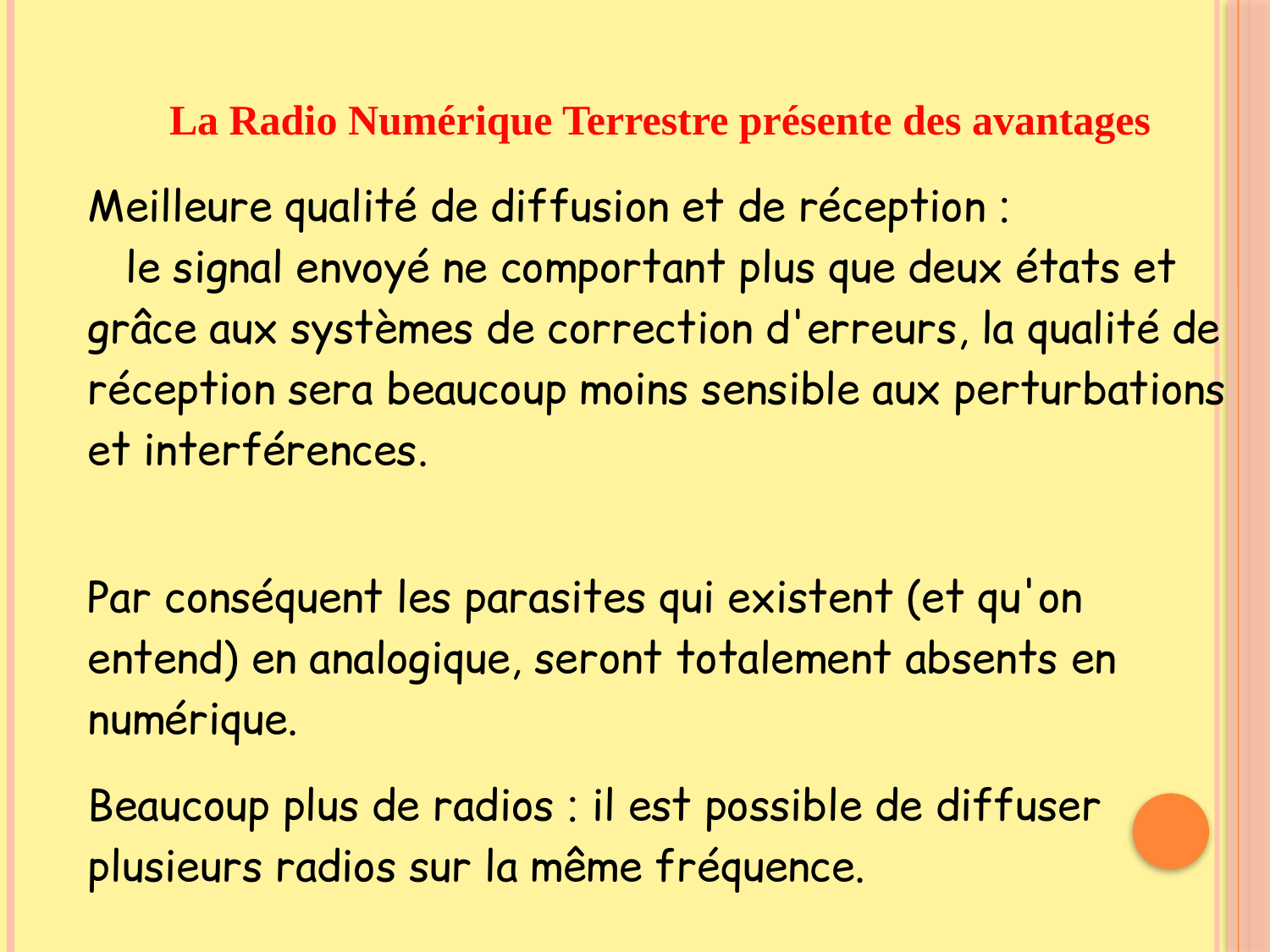

La Radio Numérique Terrestre présente des avantages
Meilleure qualité de diffusion et de réception :                     le signal envoyé ne comportant plus que deux états et grâce aux systèmes de correction d'erreurs, la qualité de réception sera beaucoup moins sensible aux perturbations et interférences.
Par conséquent les parasites qui existent (et qu'on entend) en analogique, seront totalement absents en numérique.
Beaucoup plus de radios : il est possible de diffuser plusieurs radios sur la même fréquence.